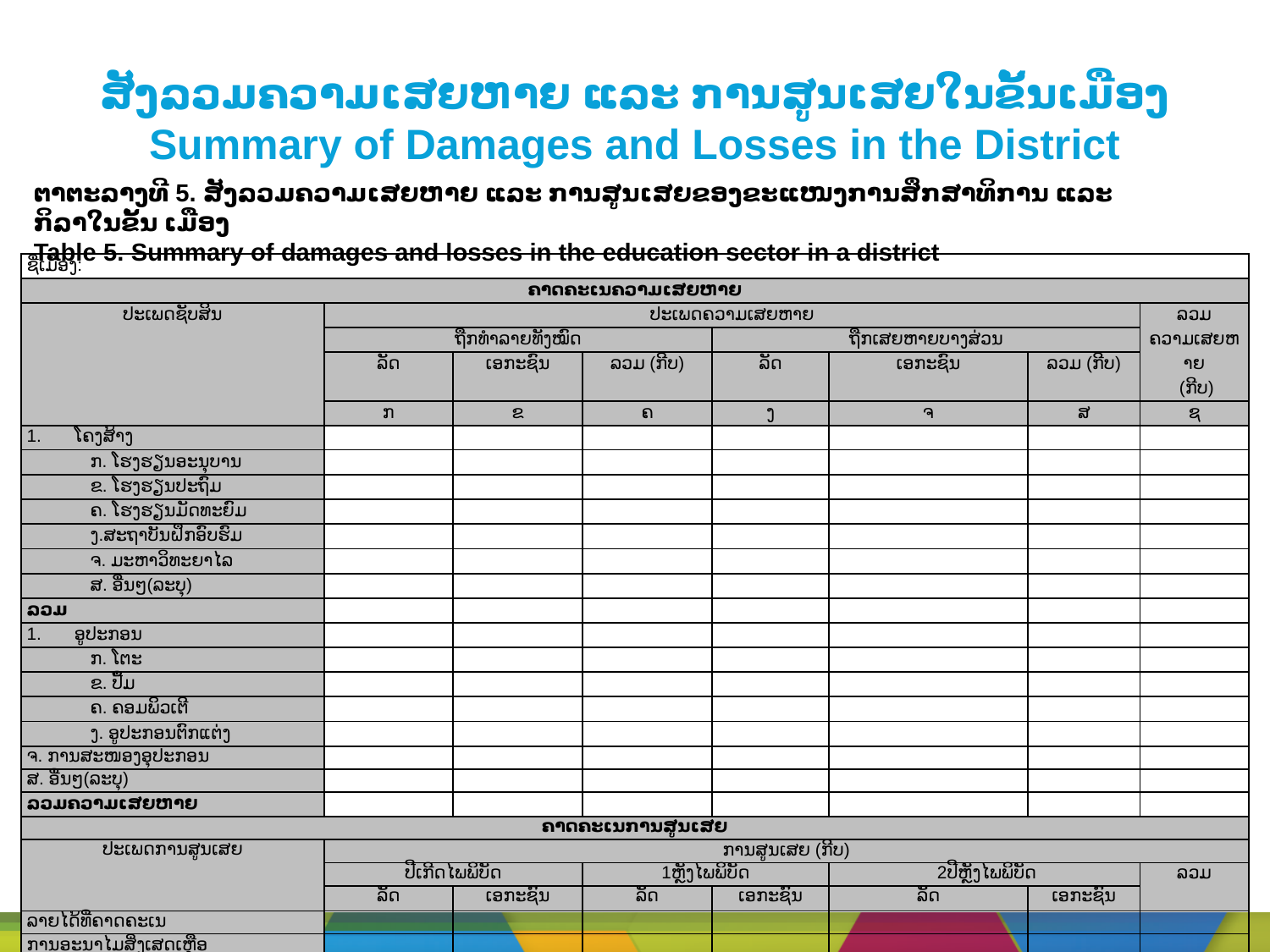

# ສັງລວມຄວາມເສຍຫາຍ ແລະ ການສູນເສຍໃນຂັ້ນເມືອງ Summary of Damages and Losses in the District
ຕາຕະລາງທີ 5. ສັງລວມຄວາມເສຍຫາຍ ແລະ ການສູນເສຍຂອງຂະແໜງການສຶກສາທິການ ແລະ ກິລາໃນຂັ້ນ ເມືອງ
Table 5. Summary of damages and losses in the education sector in a district
| ຊື່ເມືອງ: |  |  |  |  |  |  |  |
| --- | --- | --- | --- | --- | --- | --- | --- |
| ຄາດຄະເນຄວາມເສຍຫາຍ |  |  |  |  |  |  |  |
| ປະເພດຊັບສິນ | ປະເພດຄວາມເສຍຫາຍ |  |  |  |  |  | ລວມຄວາມເສຍຫາຍ  (ກີບ) |
|  | ຖືກທຳລາຍທັງໝົດ |  |  | ຖືກເສຍຫາຍບາງສ່ວນ |  |  |  |
|  | ລັດ | ເອກະຊົນ | ລວມ (ກີບ) | ລັດ | ເອກະຊົນ | ລວມ (ກີບ) |  |
|  | ກ | ຂ | ຄ | ງ | ຈ | ສ | ຊ |
| ໂຄງສ້າງ |  |  |  |  |  |  |  |
| ກ. ໂຮງຮຽນອະນຸບານ |  |  |  |  |  |  |  |
| ຂ. ໂຮງຮຽນປະຖົມ |  |  |  |  |  |  |  |
| ຄ. ໂຮງຮຽນມັດທະຍົມ |  |  |  |  |  |  |  |
| ງ.​ສະຖາບັນຝຶກອົບຮົມ |  |  |  |  |  |  |  |
| ຈ. ມະຫາວິທະຍາໄລ |  |  |  |  |  |  |  |
| ສ. ອື່ນໆ(ລະບຸ) |  |  |  |  |  |  |  |
| ລວມ |  |  |  |  |  |  |  |
| ອູປະກອນ |  |  |  |  |  |  |  |
| ກ. ໂຕະ |  |  |  |  |  |  |  |
| ຂ. ປື້ມ |  |  |  |  |  |  |  |
| ຄ. ຄອມພິວເຕີ |  |  |  |  |  |  |  |
| ງ. ອູປະກອນຕົກແຕ່ງ |  |  |  |  |  |  |  |
| ຈ. ການສະໜອງອຸປະກອນ |  |  |  |  |  |  |  |
| ສ. ອື່ນໆ(ລະບຸ) |  |  |  |  |  |  |  |
| ລວມຄວາມເສຍຫາຍ |  |  |  |  |  |  |  |
| ຄາດຄະເນການສູນເສຍ |  |  |  |  |  |  |  |
| ປະເພດການສູນເສຍ | ການສູນເສຍ (ກີບ) |  |  |  |  |  |  |
|  | ປີເກີດໄພພິບັດ |  | 1ຫຼັງໄພພິບັດ |  | 2ປີຫຼັງໄພພິບັດ |  | ລວມ |
|  | ລັດ | ເອກະຊົນ | ລັດ | ເອກະຊົນ | ລັດ | ເອກະຊົນ |  |
| ລາຍໄດ້ທີ່ຄາດຄະເນ |  |  |  |  |  |  |  |
| ການອະນາໄມສິ່ງເສດເຫຼືອ |  |  |  |  |  |  |  |
| ມູນຄ່າການດຳເນີນງານເພີ່ມສູງຂື້ນ |  |  |  |  |  |  |  |
| ຄ່າໃຊ້ຈ່າຍອື່ນໆທີ່ບໍ່ຄາດຄິດ |  |  |  |  |  |  |  |
| ລວມການສູນເສຍ |  |  |  |  |  |  |  |